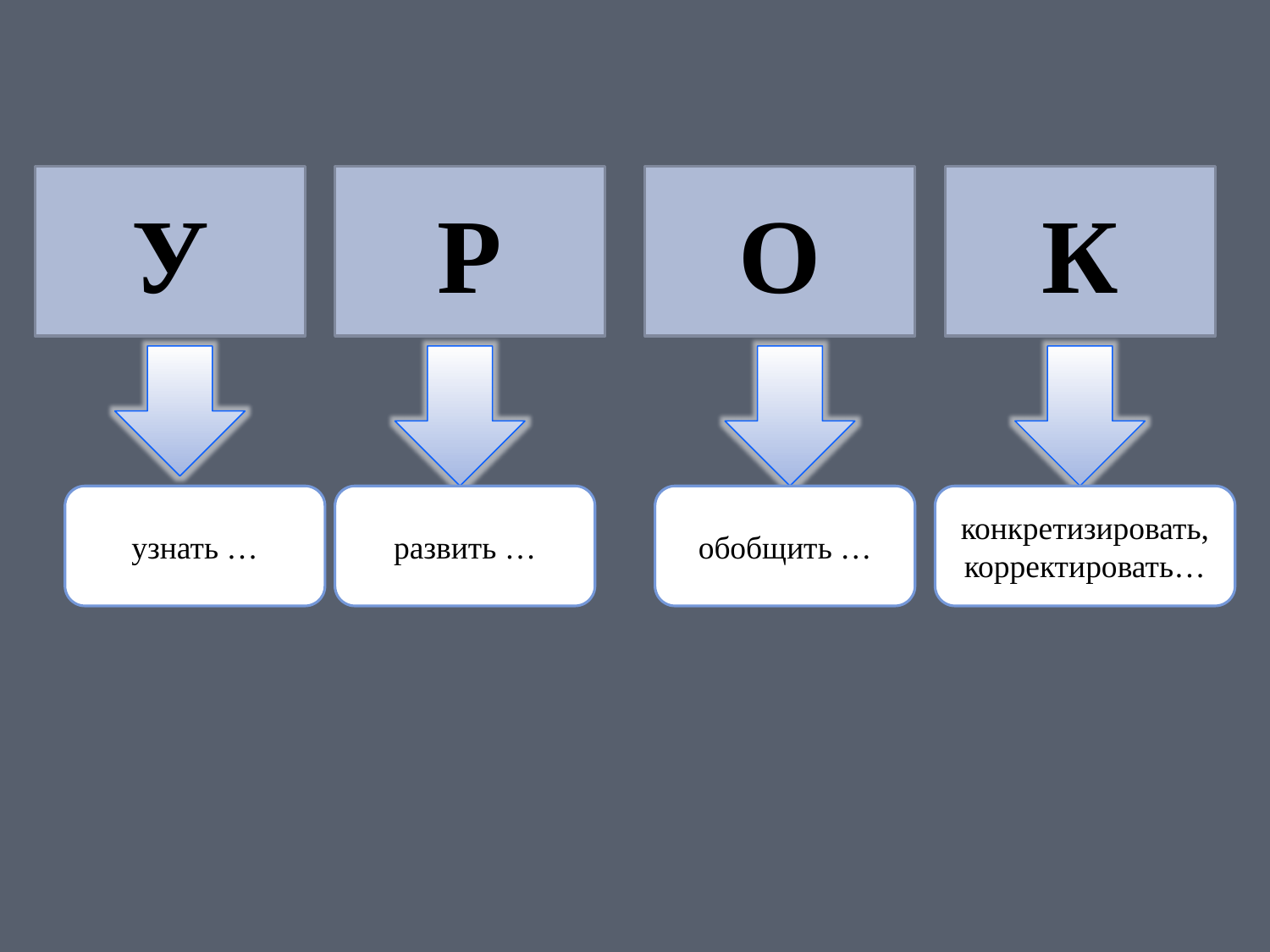

У
Р
О
К

узнать …
развить …
обобщить …
конкретизировать,
корректировать…